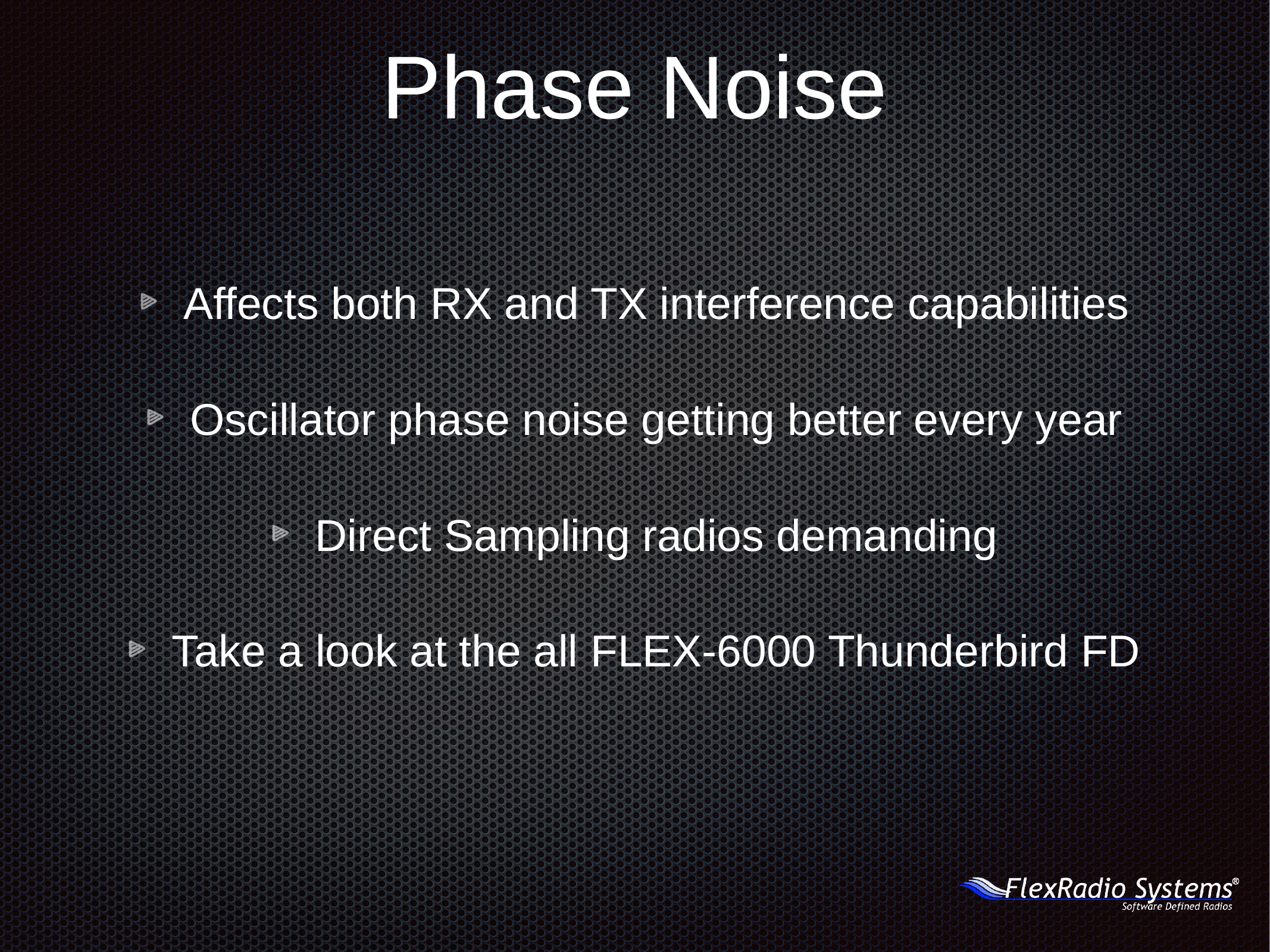

Phase Noise
Affects both RX and TX interference capabilities
Oscillator phase noise getting better every year
Direct Sampling radios demanding
Take a look at the all FLEX-6000 Thunderbird FD